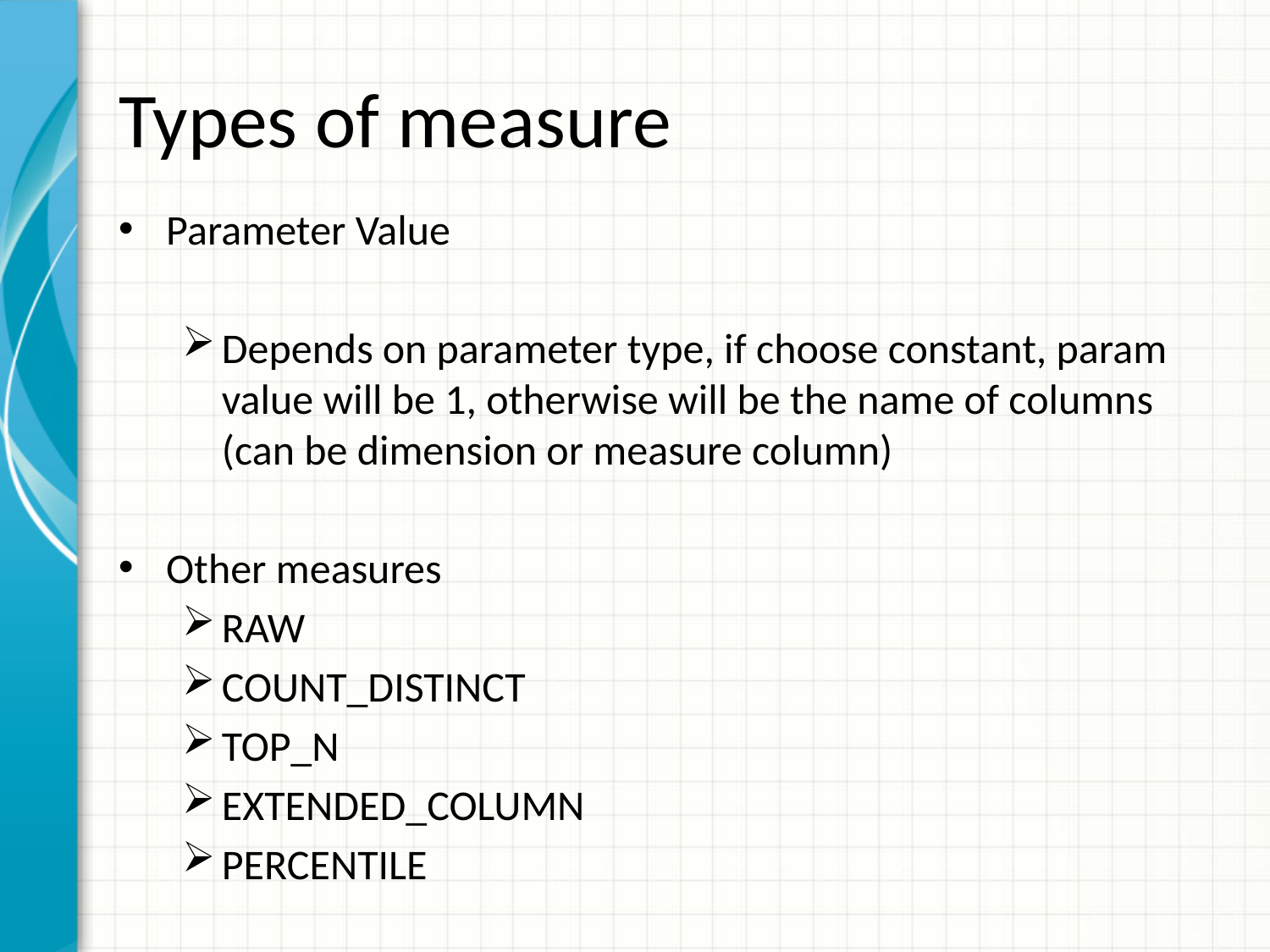

# Types of measure
Parameter Value

Depends on parameter type, if choose constant, param value will be 1, otherwise will be the name of columns (can be dimension or measure column)

Other measures
RAW
COUNT_DISTINCT
TOP_N
EXTENDED_COLUMN
PERCENTILE